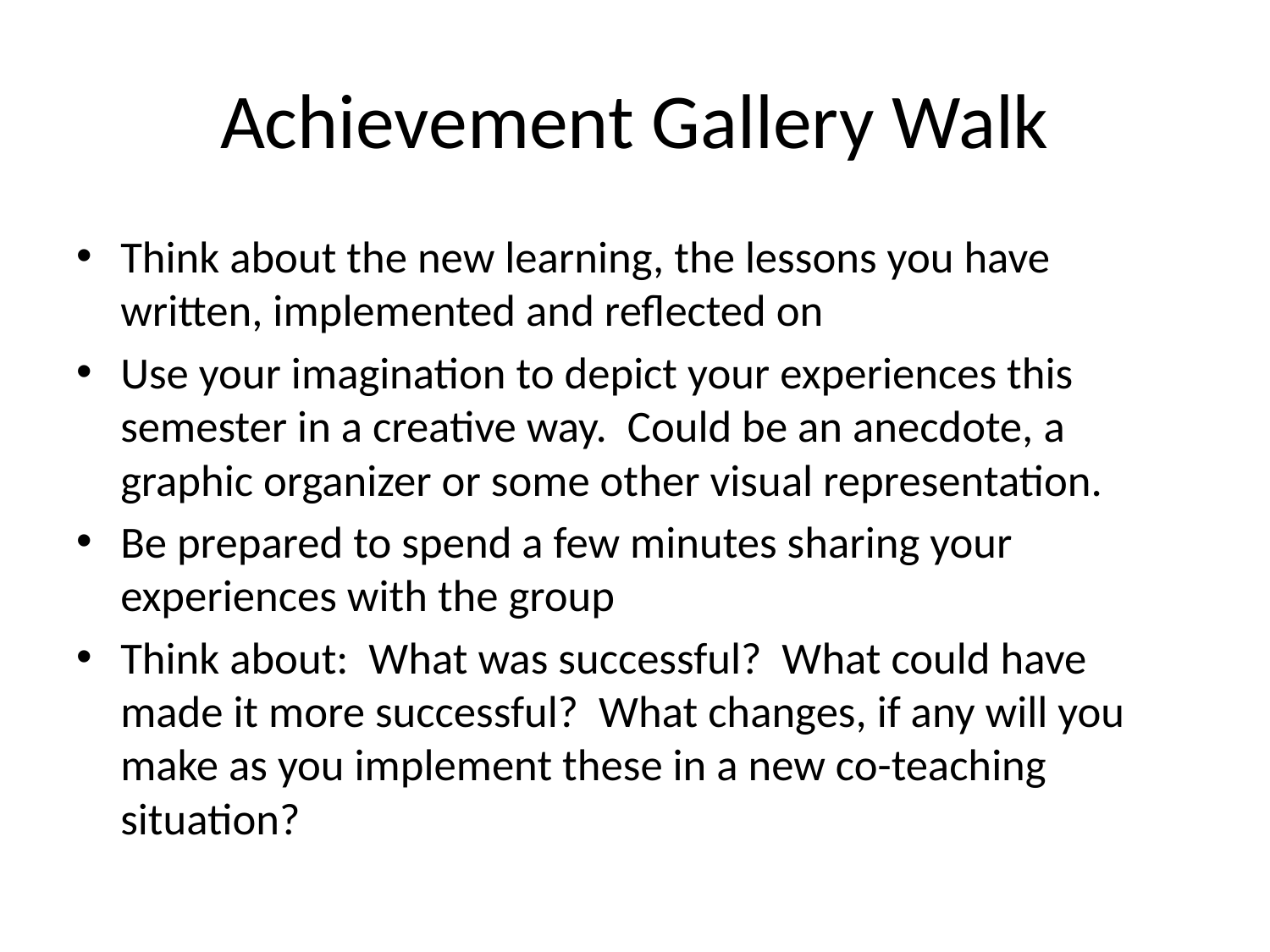

# Achievement Gallery Walk
Think about the new learning, the lessons you have written, implemented and reflected on
Use your imagination to depict your experiences this semester in a creative way.  Could be an anecdote, a graphic organizer or some other visual representation.
Be prepared to spend a few minutes sharing your experiences with the group
Think about:  What was successful?  What could have made it more successful?  What changes, if any will you make as you implement these in a new co-teaching situation?